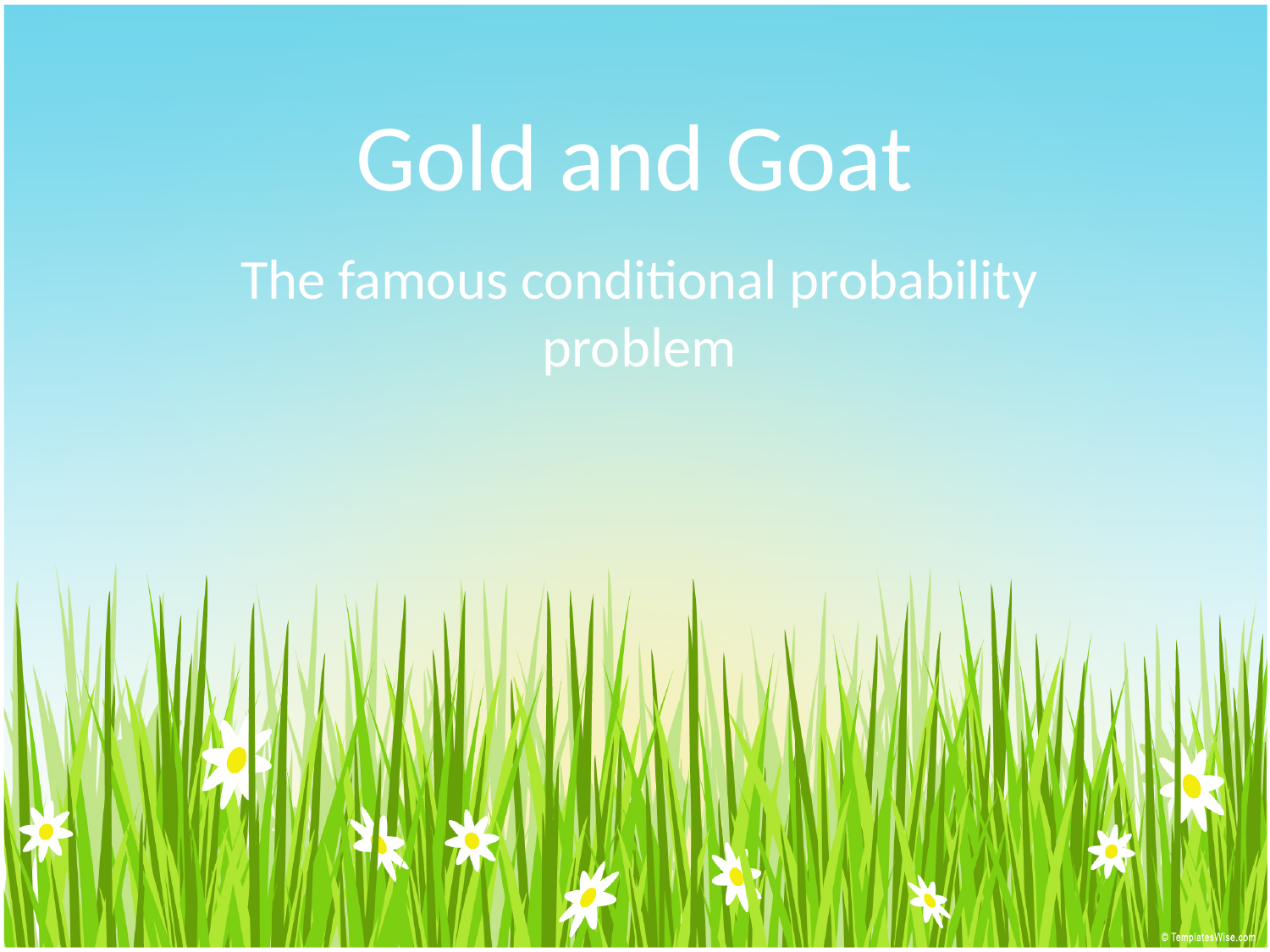

# Gold and Goat
The famous conditional probability problem